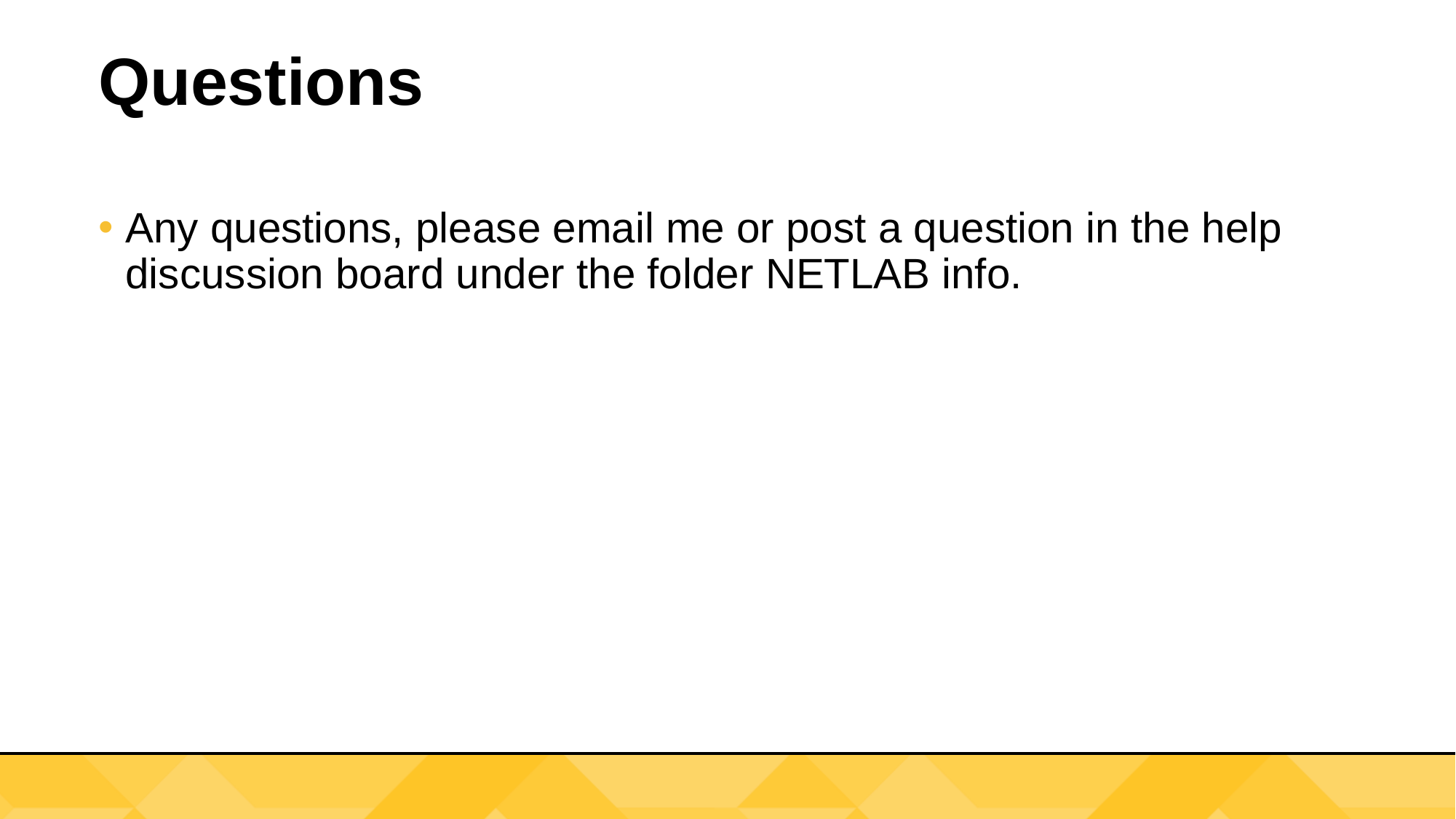

# Questions

Any questions, please email me or post a question in the help discussion board under the folder NETLAB info.